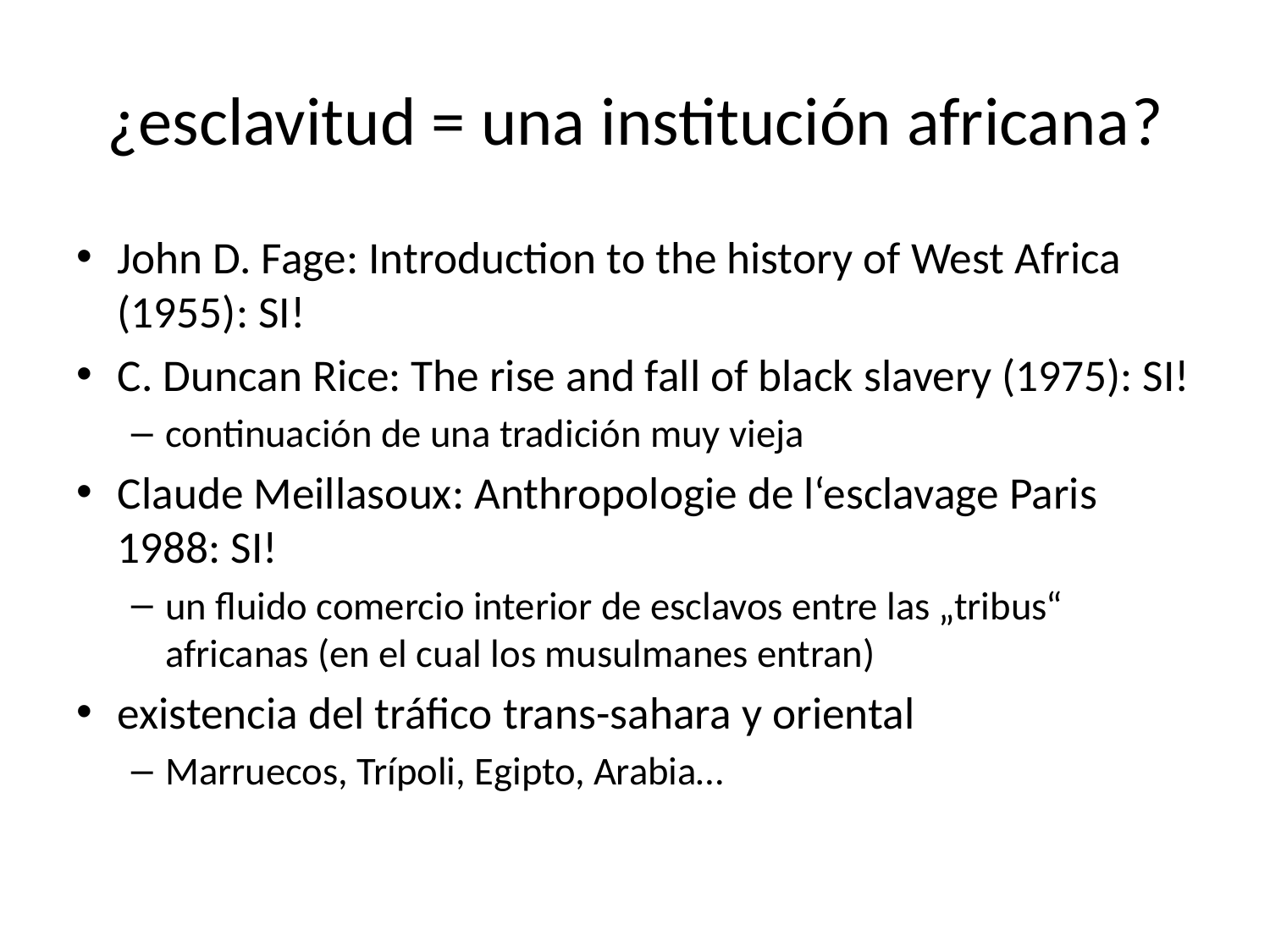

# ¿esclavitud = una institución africana?
John D. Fage: Introduction to the history of West Africa (1955): SI!
C. Duncan Rice: The rise and fall of black slavery (1975): SI!
continuación de una tradición muy vieja
Claude Meillasoux: Anthropologie de l‘esclavage Paris 1988: SI!
un fluido comercio interior de esclavos entre las „tribus“ africanas (en el cual los musulmanes entran)
existencia del tráfico trans-sahara y oriental
Marruecos, Trípoli, Egipto, Arabia…